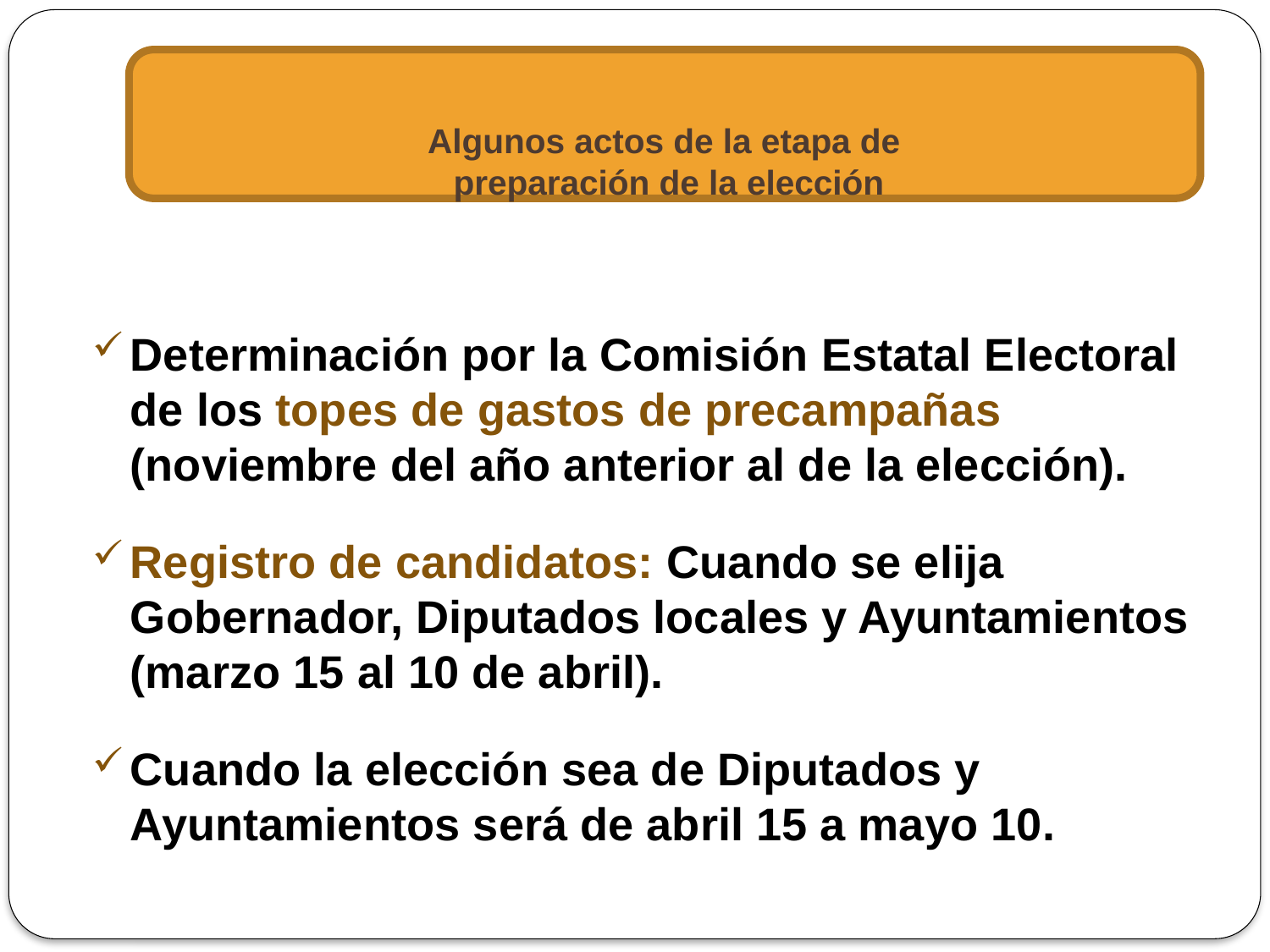

# Algunos actos de la etapa de preparación de la elección

Determinación por la Comisión Estatal Electoral  de los topes de gastos de precampañas (noviembre del año anterior al de la elección).

Registro de candidatos: Cuando se elija Gobernador, Diputados locales y Ayuntamientos (marzo 15 al 10 de abril).

Cuando la elección sea de Diputados y Ayuntamientos será de abril 15 a mayo 10.